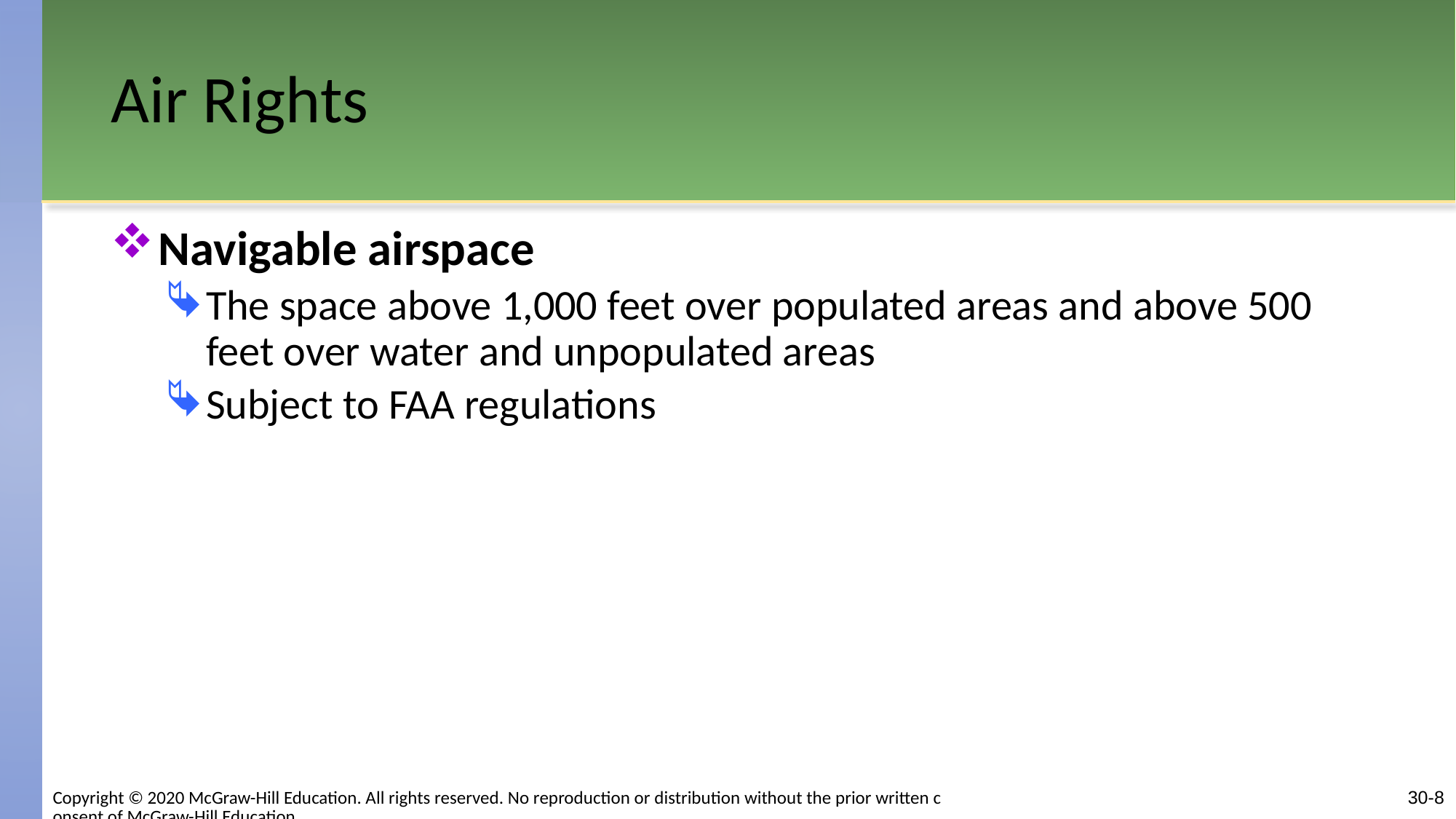

# Air Rights
Navigable airspace
The space above 1,000 feet over populated areas and above 500 feet over water and unpopulated areas
Subject to FAA regulations

Copyright © 2020 McGraw-Hill Education. All rights reserved. No reproduction or distribution without the prior written consent of McGraw-Hill Education.
30-8